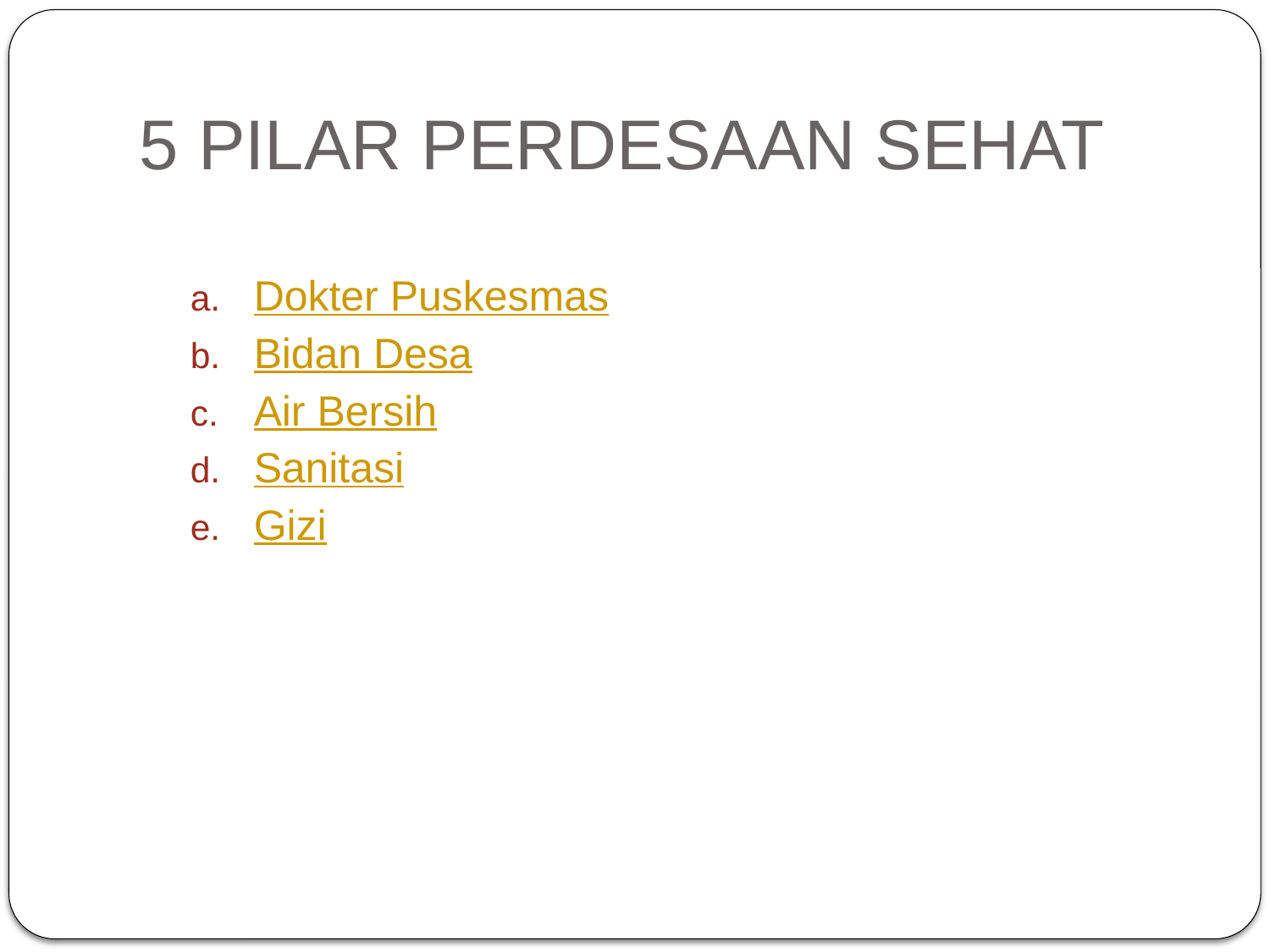

# 5 PILAR PERDESAAN SEHAT

Dokter Puskesmas
Bidan Desa
Air Bersih
Sanitasi
Gizi